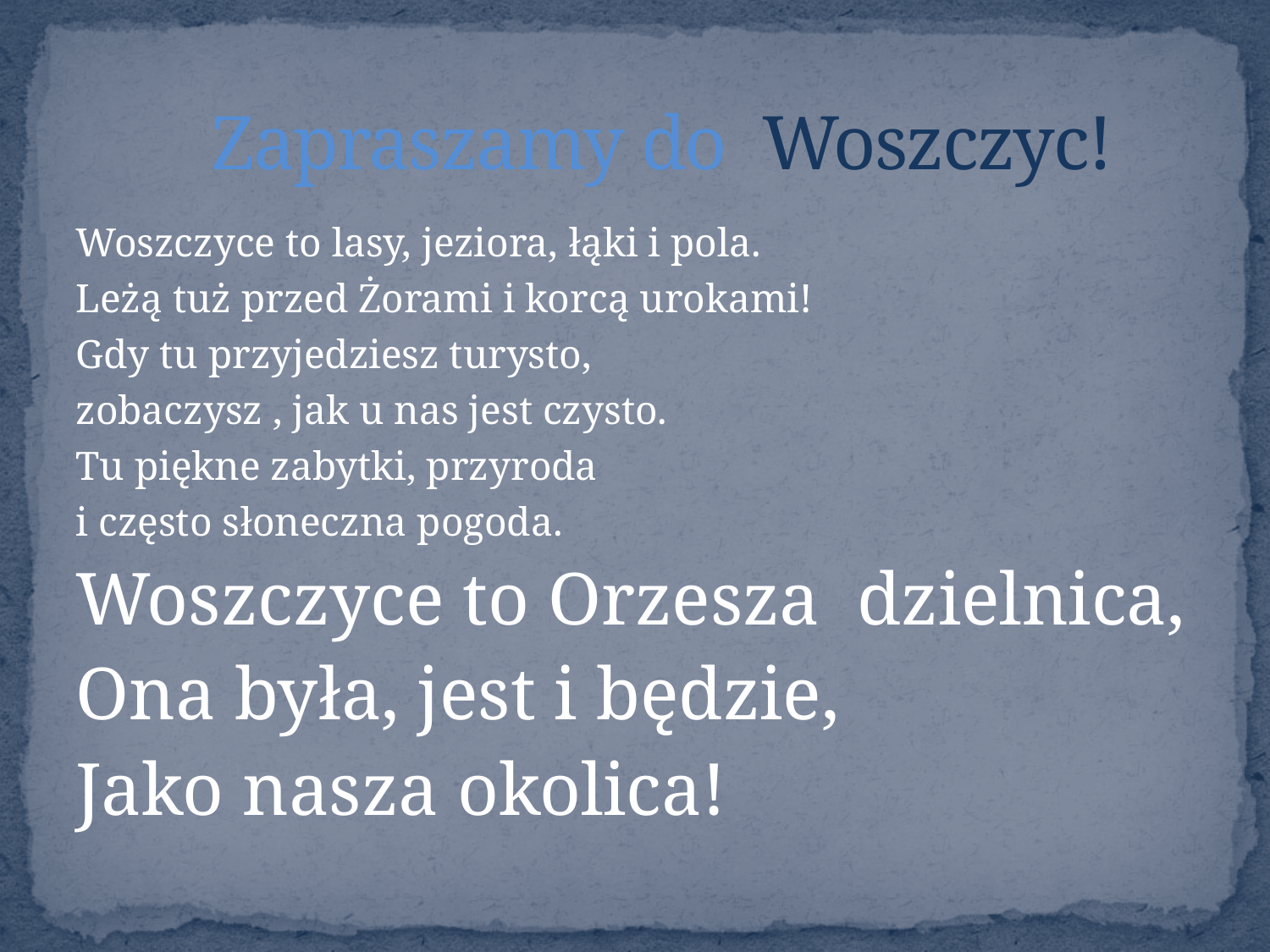

# Zapraszamy do  Woszczyc!
Woszczyce to lasy, jeziora, łąki i pola.
Leżą tuż przed Żorami i korcą urokami!
Gdy tu przyjedziesz turysto,
zobaczysz , jak u nas jest czysto.
Tu piękne zabytki, przyroda
i często słoneczna pogoda.
Woszczyce to Orzesza  dzielnica,
Ona była, jest i będzie,
Jako nasza okolica!